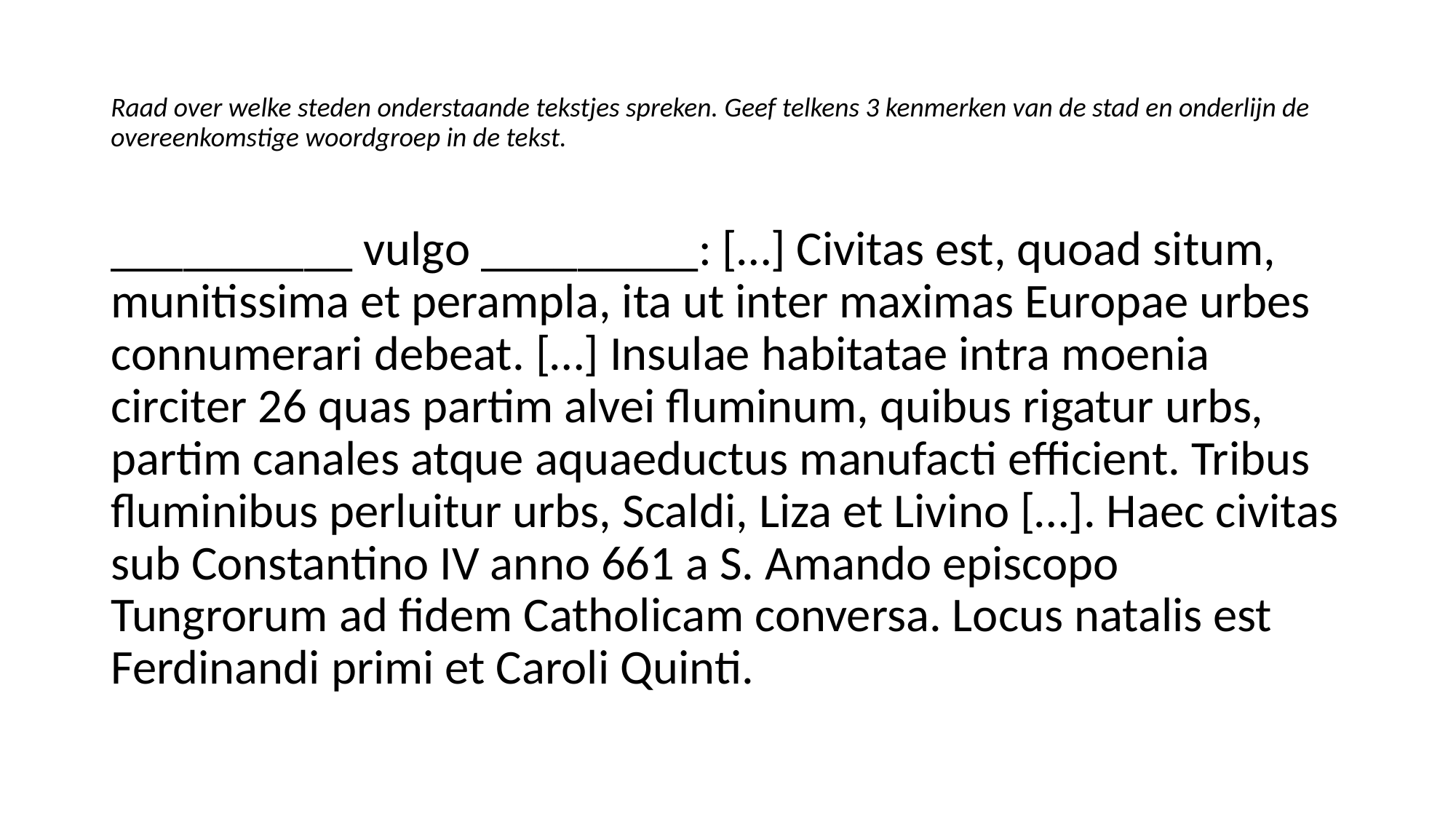

# Raad over welke steden onderstaande tekstjes spreken. Geef telkens 3 kenmerken van de stad en onderlijn de overeenkomstige woordgroep in de tekst.
__________ vulgo _________: […] Civitas est, quoad situm, munitissima et perampla, ita ut inter maximas Europae urbes connumerari debeat. […] Insulae habitatae intra moenia circiter 26 quas partim alvei fluminum, quibus rigatur urbs, partim canales atque aquaeductus manufacti efficient. Tribus fluminibus perluitur urbs, Scaldi, Liza et Livino […]. Haec civitas sub Constantino IV anno 661 a S. Amando episcopo Tungrorum ad fidem Catholicam conversa. Locus natalis est Ferdinandi primi et Caroli Quinti.